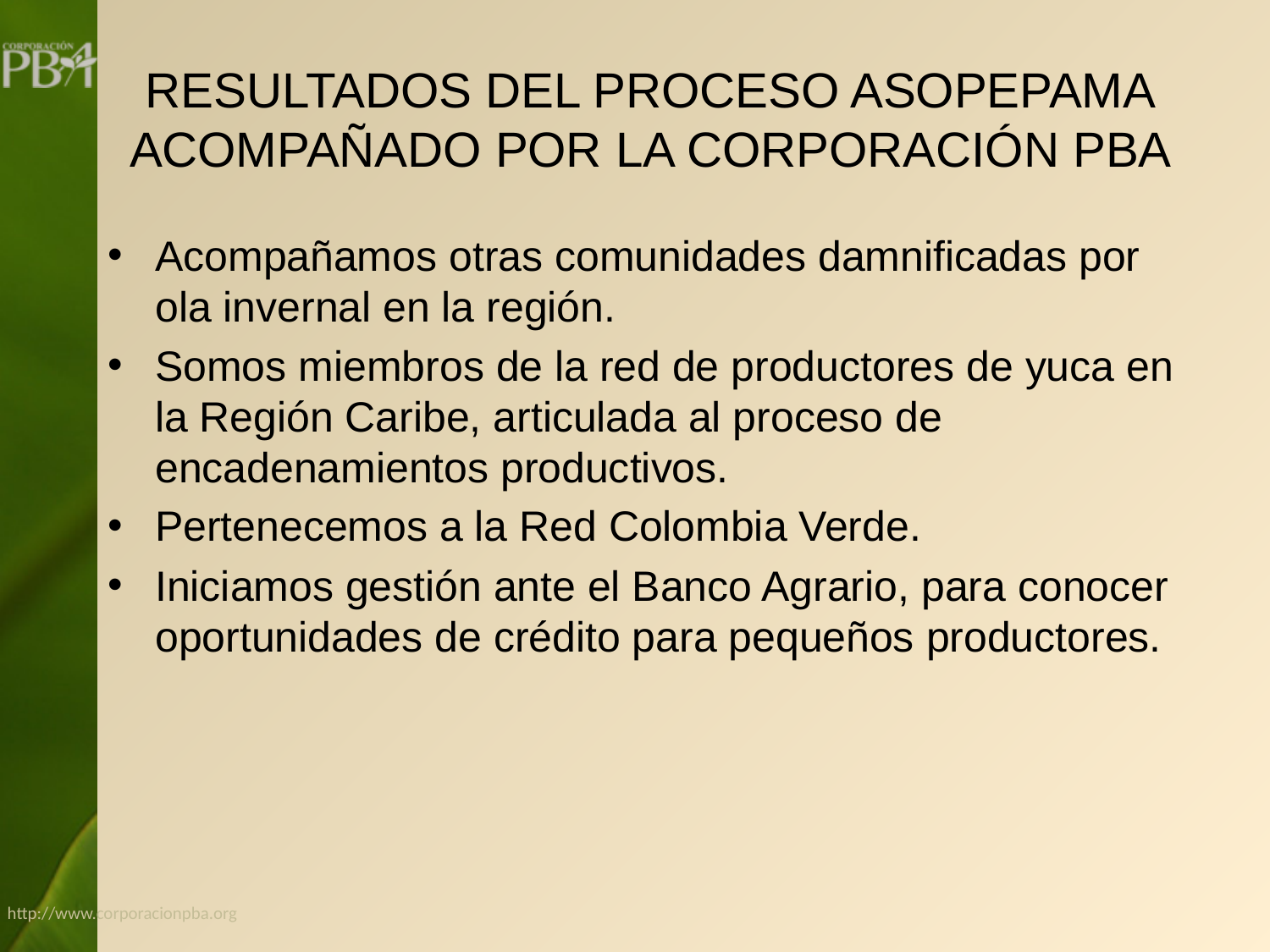

# RESULTADOS DEL PROCESO ASOPEPAMA ACOMPAÑADO POR LA CORPORACIÓN PBA
Acompañamos otras comunidades damnificadas por ola invernal en la región.
Somos miembros de la red de productores de yuca en la Región Caribe, articulada al proceso de encadenamientos productivos.
Pertenecemos a la Red Colombia Verde.
Iniciamos gestión ante el Banco Agrario, para conocer oportunidades de crédito para pequeños productores.